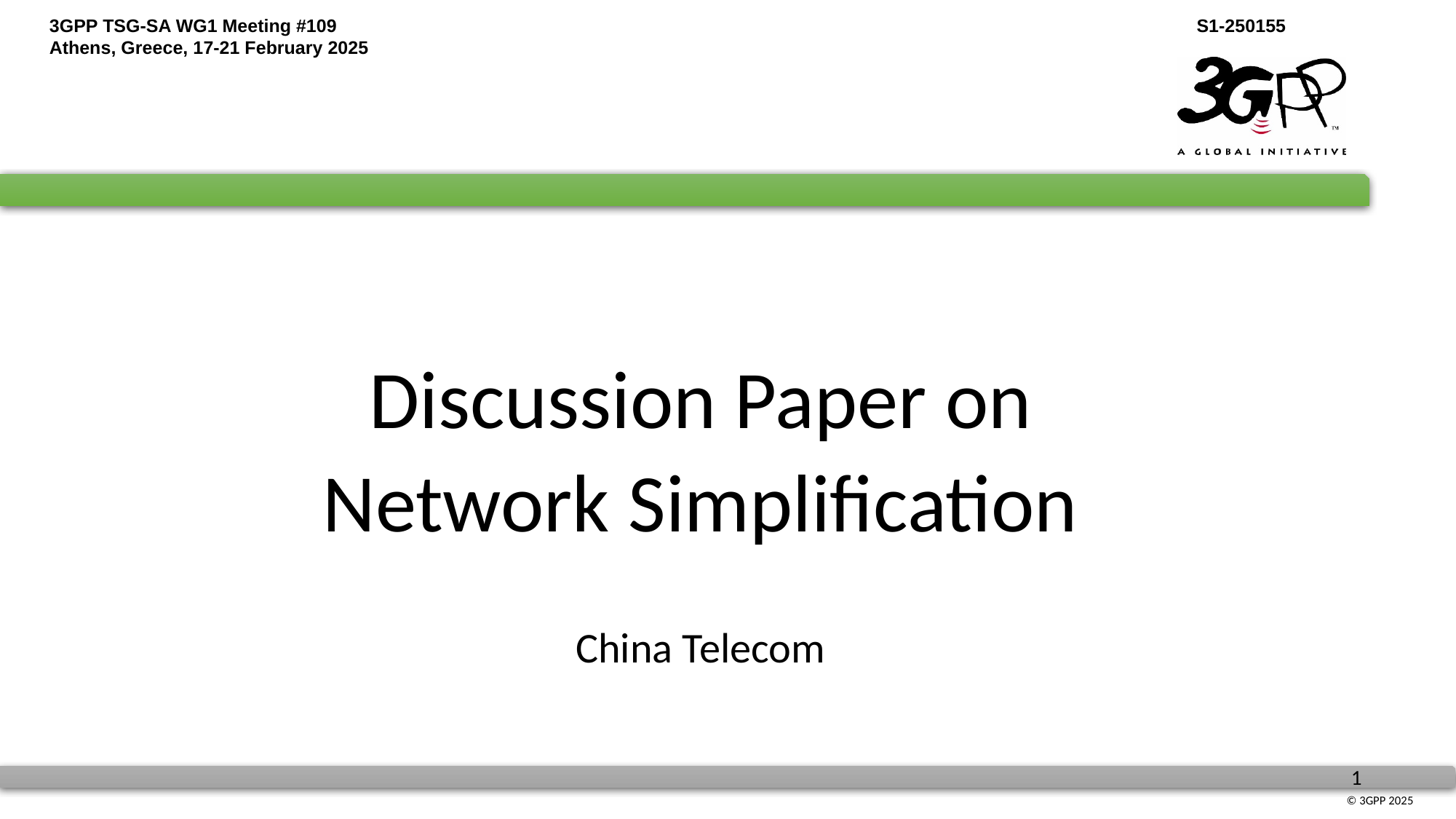

Discussion Paper on
Network Simplification

China Telecom